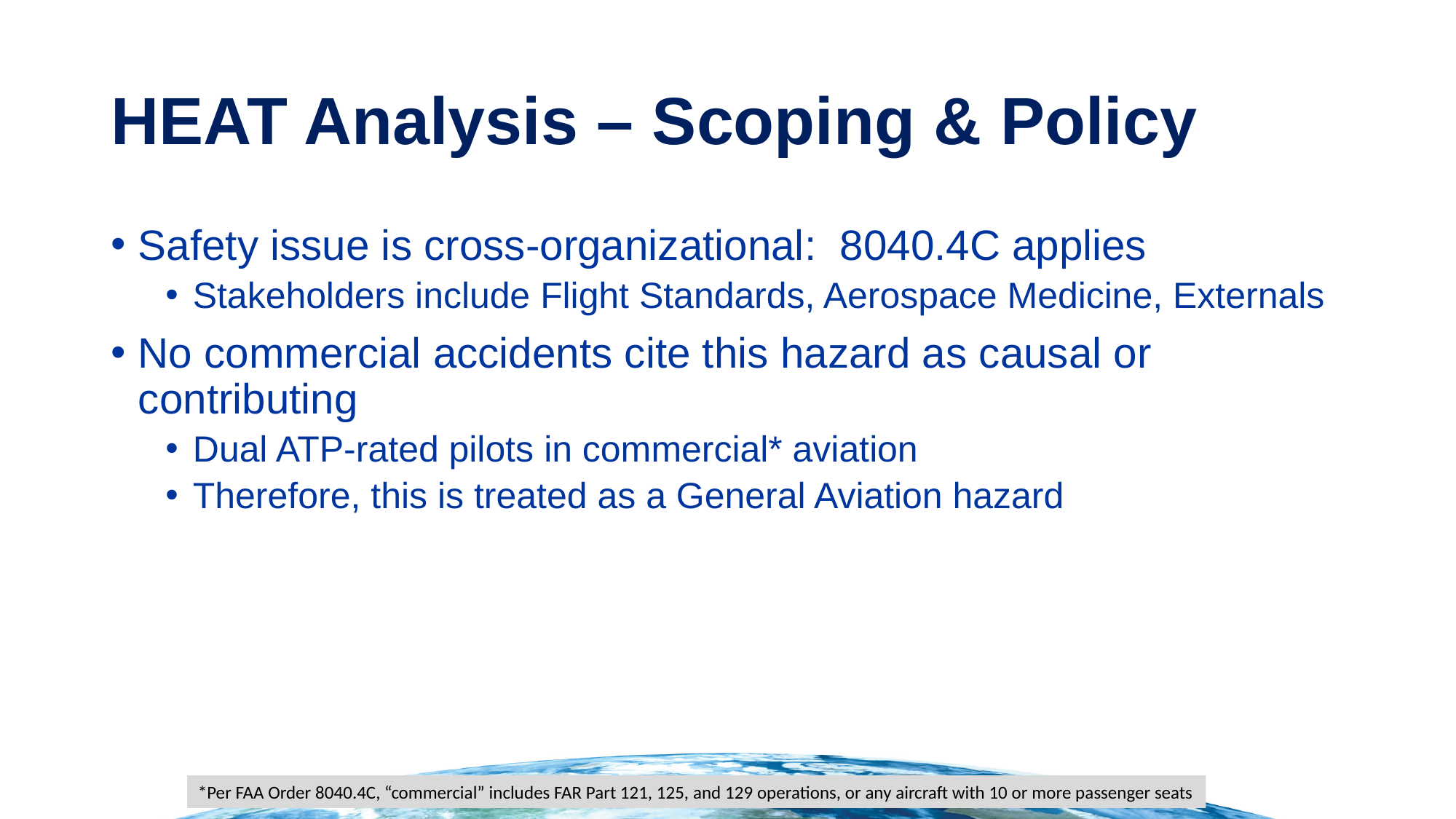

# HEAT Analysis – Scoping & Policy
Safety issue is cross-organizational:  8040.4C applies
Stakeholders include Flight Standards, Aerospace Medicine, Externals
No commercial accidents cite this hazard as causal or contributing
Dual ATP-rated pilots in commercial* aviation
Therefore, this is treated as a General Aviation hazard
*Per FAA Order 8040.4C, “commercial” includes FAR Part 121, 125, and 129 operations, or any aircraft with 10 or more passenger seats